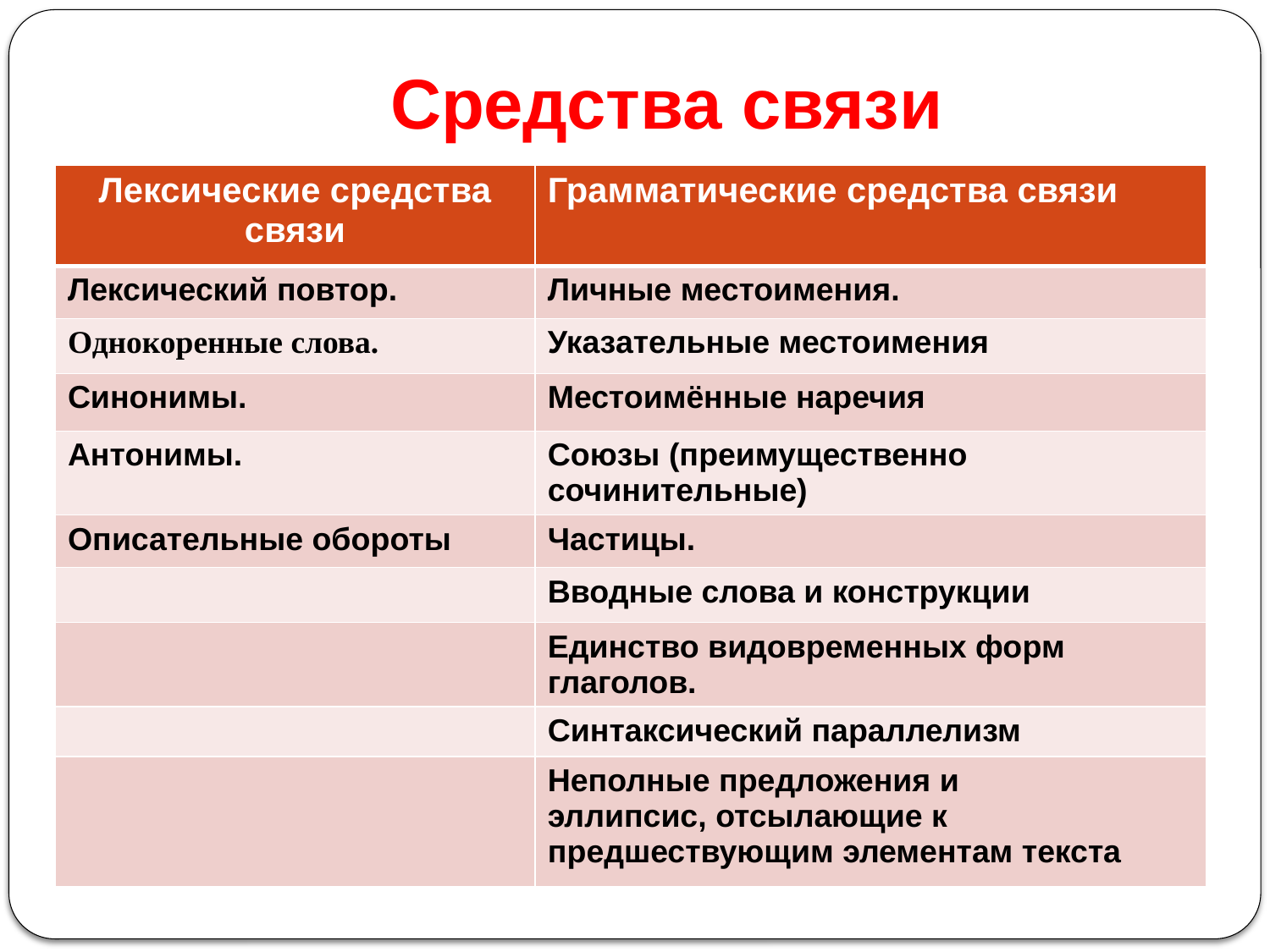

# Средства связи
| Лексические средства связи | Грамматические средства связи |
| --- | --- |
| Лексический повтор. | Личные местоимения. |
| Однокоренные слова. | Указательные местоимения |
| Синонимы. | Местоимённые наречия |
| Антонимы. | Союзы (преимущественно сочинительные) |
| Описательные обороты | Частицы. |
|  | Вводные слова и конструкции |
|  | Единство видовременных форм глаголов. |
|  | Синтаксический параллелизм |
|  | Неполные предложения и эллипсис, отсылающие к предшествующим элементам текста |